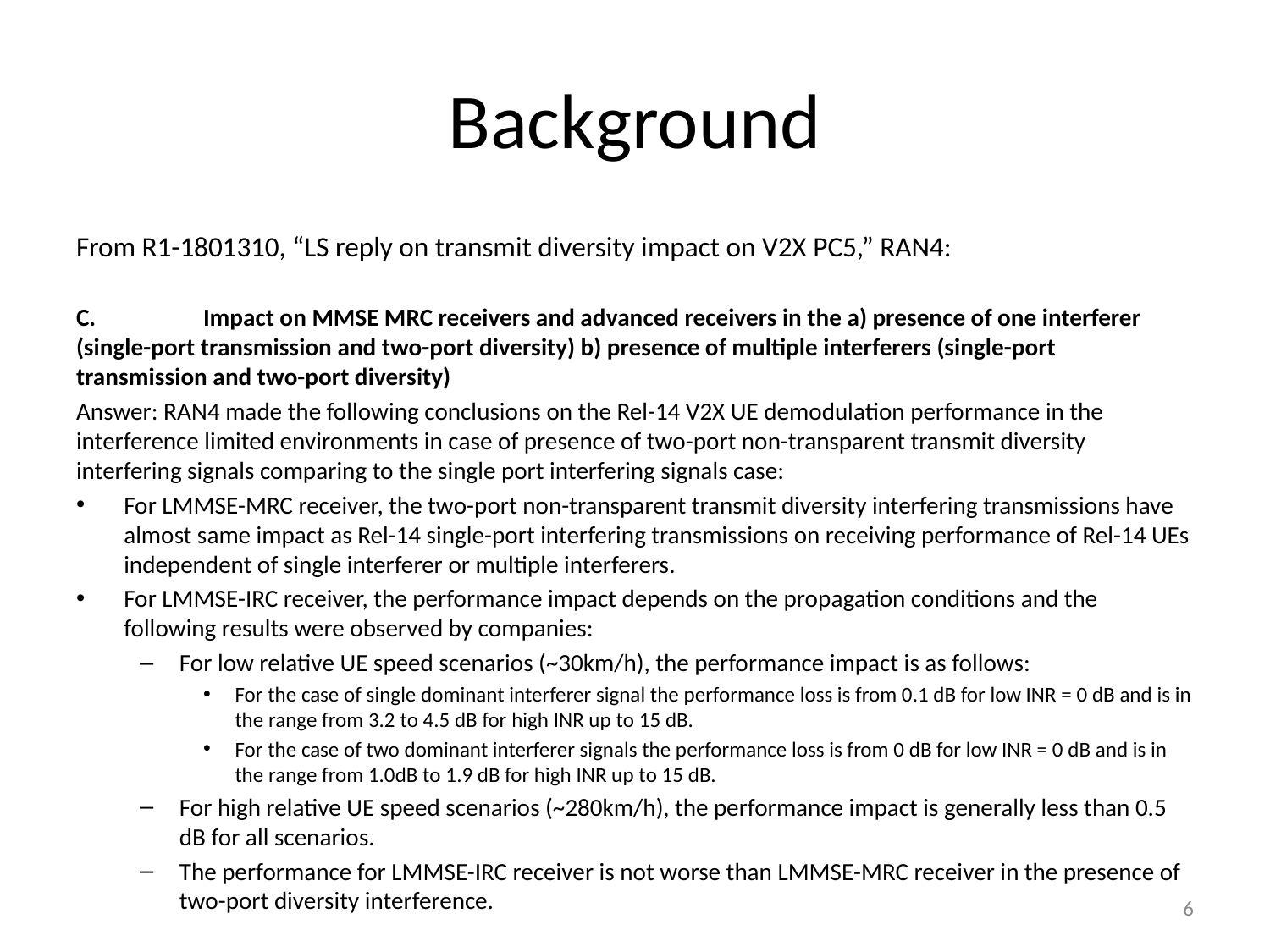

# Background
From R1-1801310, “LS reply on transmit diversity impact on V2X PC5,” RAN4:

C.	Impact on MMSE MRC receivers and advanced receivers in the a) presence of one interferer (single-port transmission and two-port diversity) b) presence of multiple interferers (single-port transmission and two-port diversity)
Answer: RAN4 made the following conclusions on the Rel-14 V2X UE demodulation performance in the interference limited environments in case of presence of two-port non-transparent transmit diversity interfering signals comparing to the single port interfering signals case:
For LMMSE-MRC receiver, the two-port non-transparent transmit diversity interfering transmissions have almost same impact as Rel-14 single-port interfering transmissions on receiving performance of Rel-14 UEs independent of single interferer or multiple interferers.
For LMMSE-IRC receiver, the performance impact depends on the propagation conditions and the following results were observed by companies:
For low relative UE speed scenarios (~30km/h), the performance impact is as follows:
For the case of single dominant interferer signal the performance loss is from 0.1 dB for low INR = 0 dB and is in the range from 3.2 to 4.5 dB for high INR up to 15 dB.
For the case of two dominant interferer signals the performance loss is from 0 dB for low INR = 0 dB and is in the range from 1.0dB to 1.9 dB for high INR up to 15 dB.
For high relative UE speed scenarios (~280km/h), the performance impact is generally less than 0.5 dB for all scenarios.
The performance for LMMSE-IRC receiver is not worse than LMMSE-MRC receiver in the presence of two-port diversity interference.

6